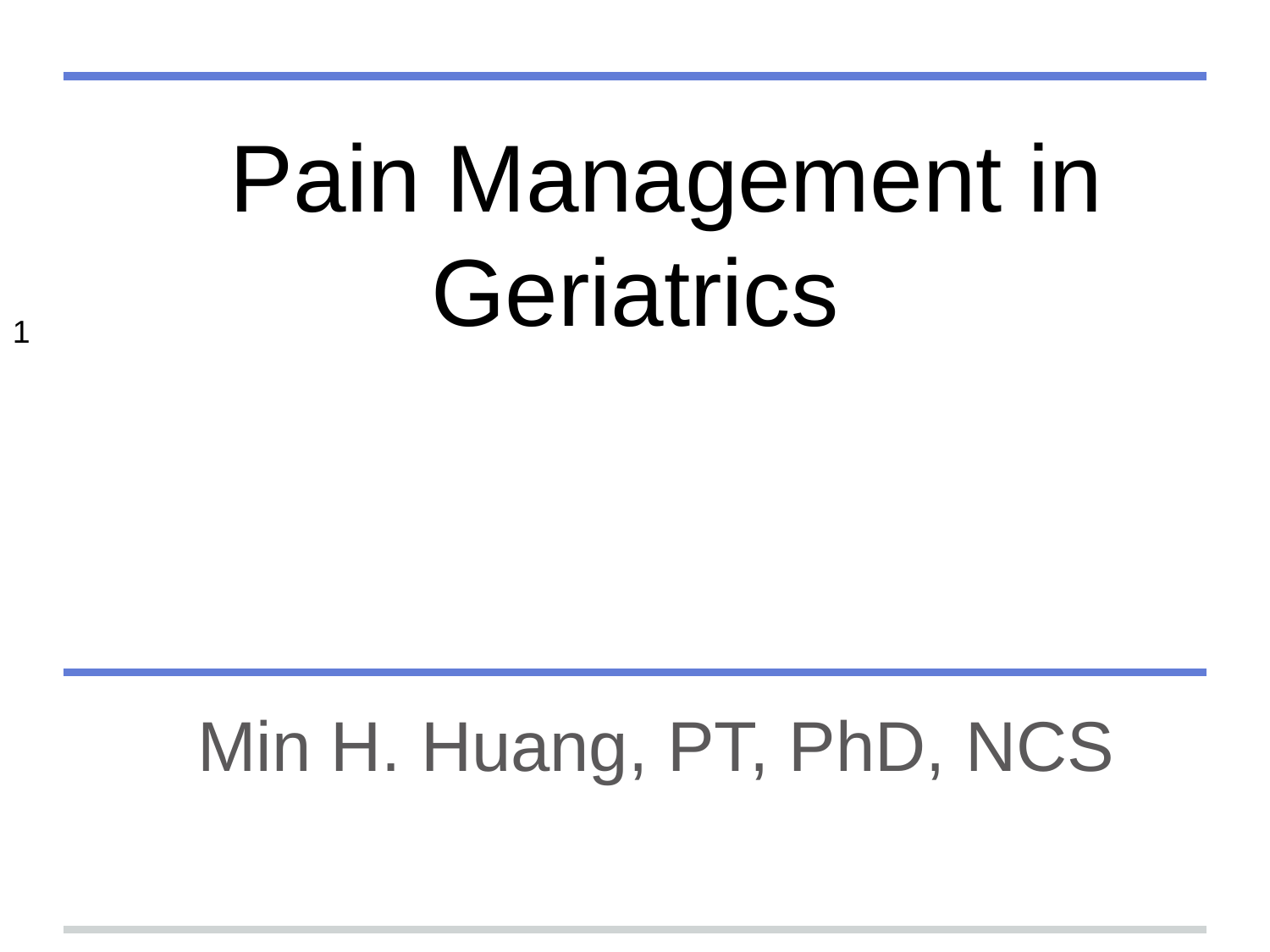

# Pain Management in Geriatrics
1
Min H. Huang, PT, PhD, NCS